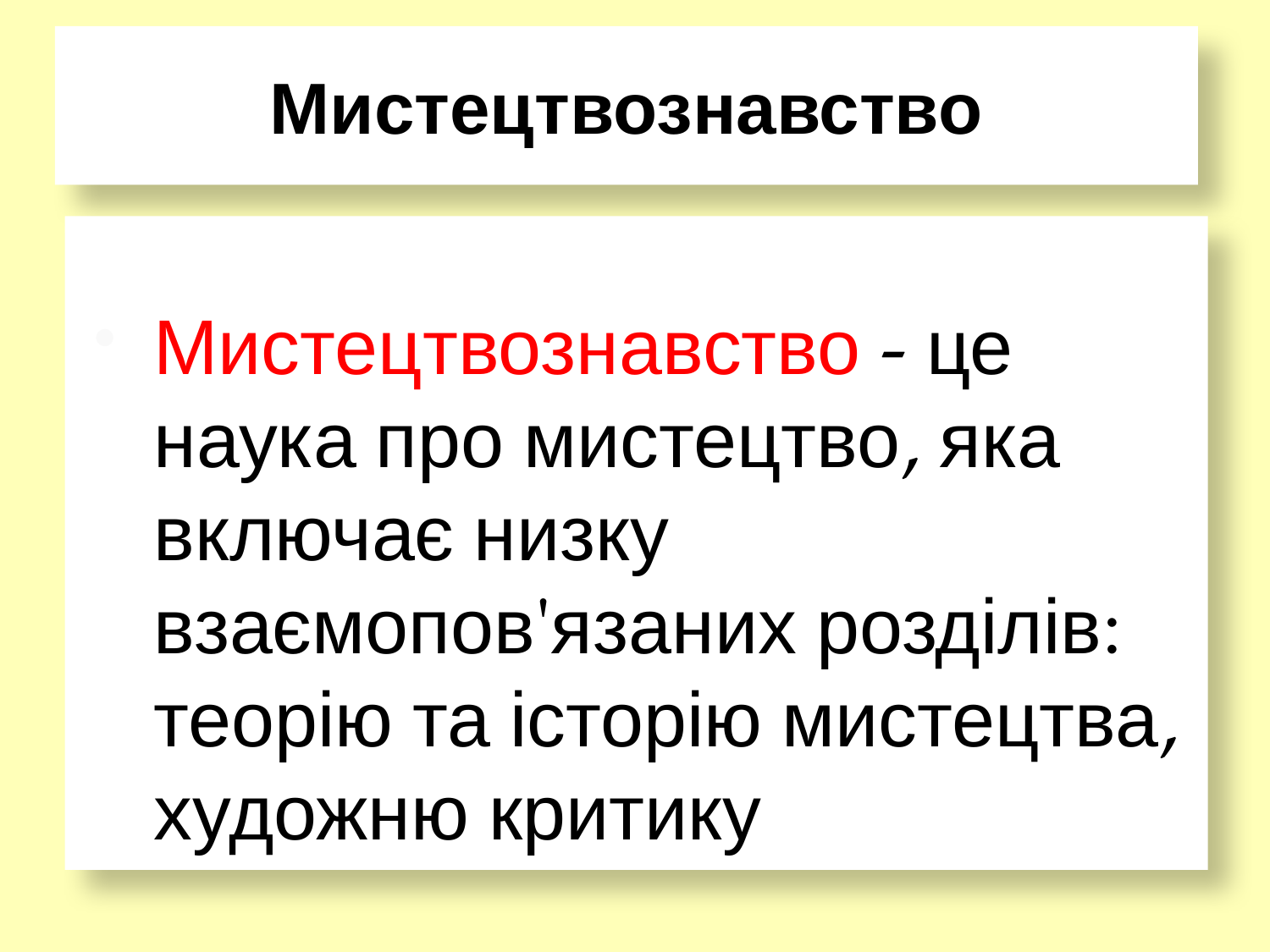

# Мистецтвознавство

Мистецтвознавство - це наука про мистецтво, яка включає низку взаємопов'язаних розділів: теорію та історію мистецтва, художню критику.